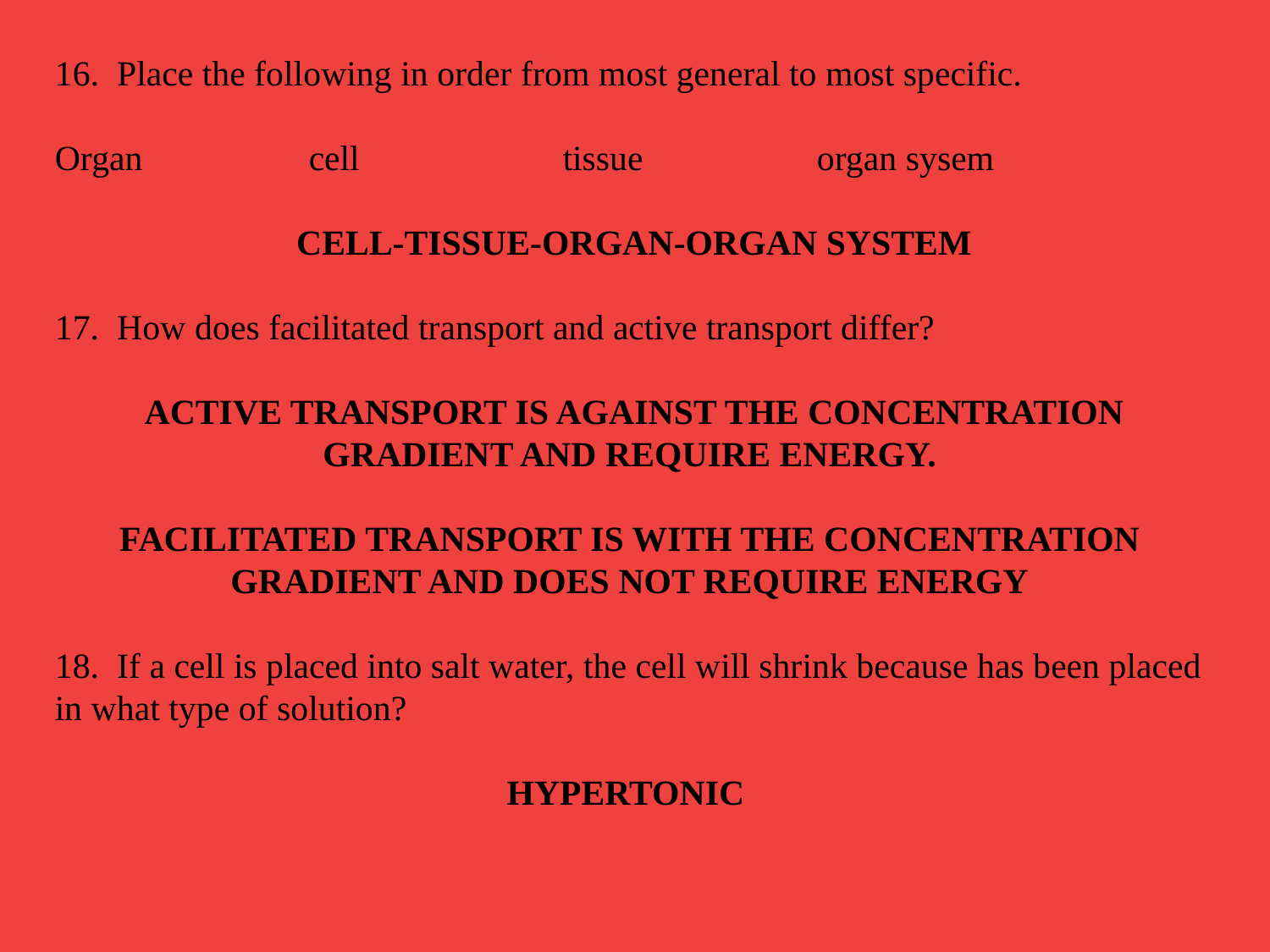

16.  Place the following in order from most general to most specific.

Organ		cell		tissue		organ sysem

 CELL-TISSUE-ORGAN-ORGAN SYSTEM

17.  How does facilitated transport and active transport differ?

 ACTIVE TRANSPORT IS AGAINST THE CONCENTRATION GRADIENT AND REQUIRE ENERGY.

FACILITATED TRANSPORT IS WITH THE CONCENTRATION GRADIENT AND DOES NOT REQUIRE ENERGY

18.  If a cell is placed into salt water, the cell will shrink because has been placed in what type of solution?

HYPERTONIC